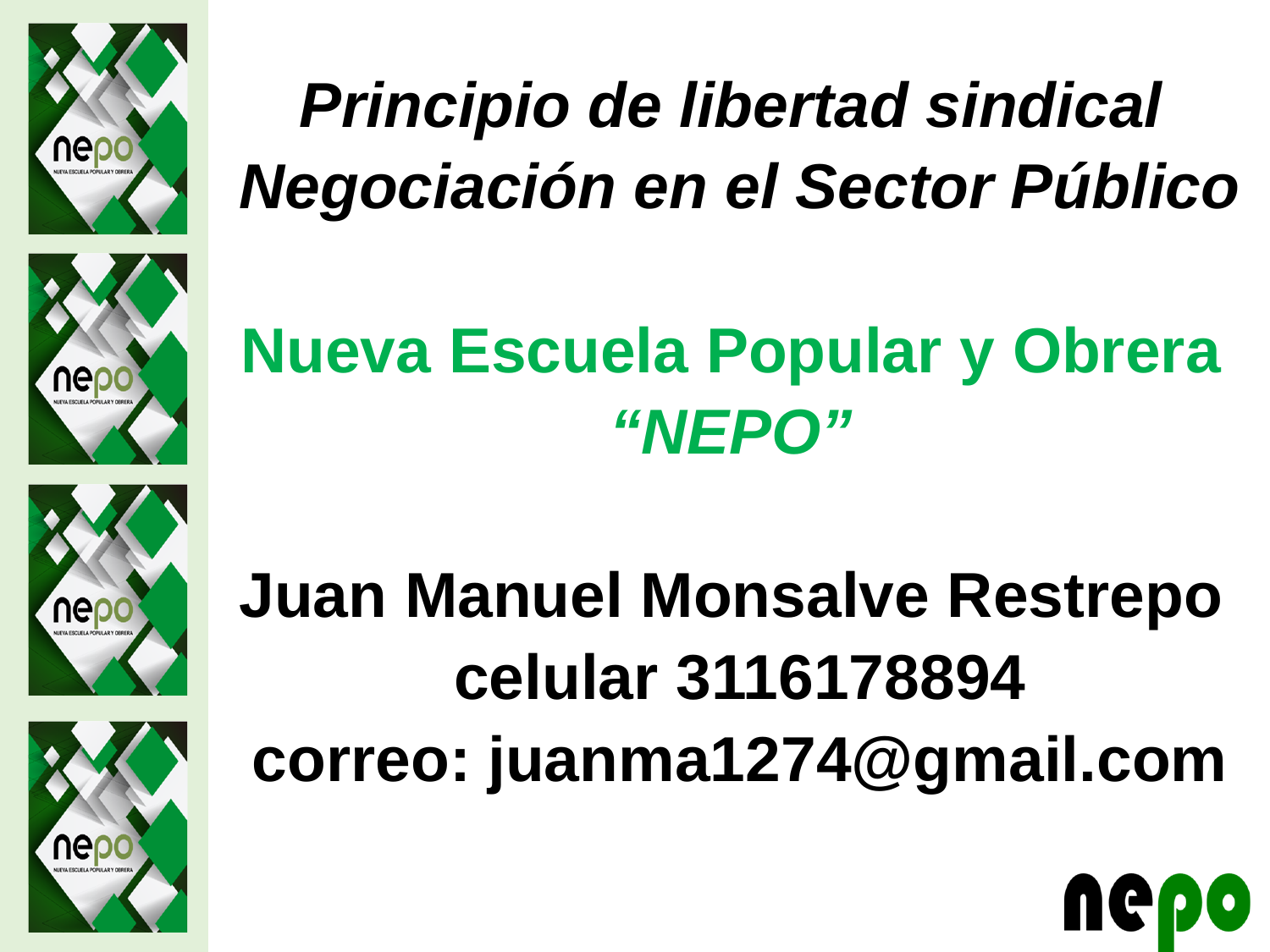

Principio de libertad sindical
Negociación en el Sector Público

Nueva Escuela Popular y Obrera
“NEPO”

Juan Manuel Monsalve Restrepo
celular 3116178894
correo: juanma1274@gmail.com